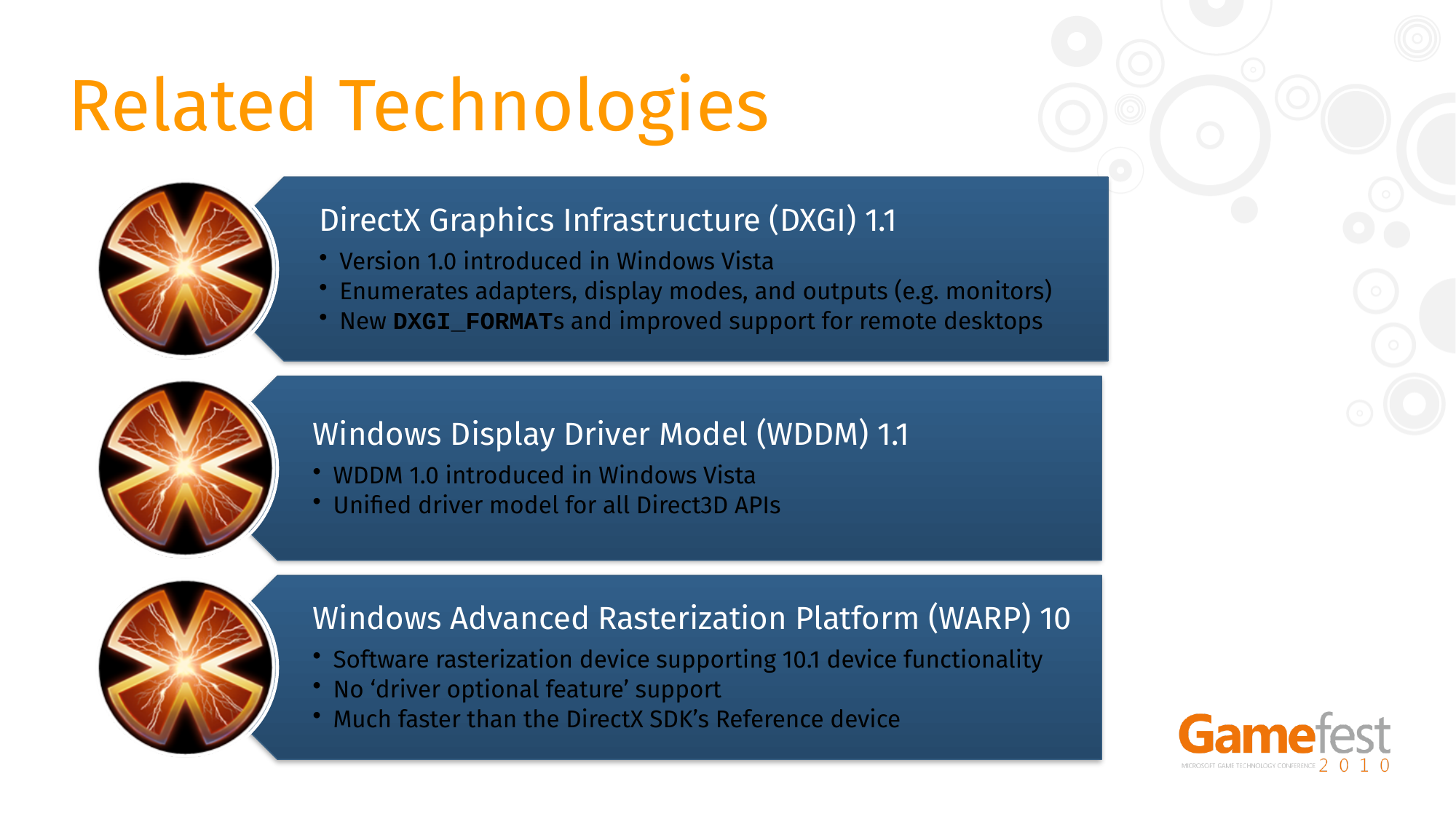

Related Technologies
DirectX Graphics Infrastructure (DXGI) 1.1
Version 1.0 introduced in Windows Vista
Enumerates adapters, display modes, and outputs (e.g. monitors)
New DXGI_FORMATs and improved support for remote desktops

Windows Display Driver Model (WDDM) 1.1
WDDM 1.0 introduced in Windows Vista
Unified driver model for all Direct3D APIs

Windows Advanced Rasterization Platform (WARP) 10
Software rasterization device supporting 10.1 device functionality
No ‘driver optional feature’ support
Much faster than the DirectX SDK’s Reference device